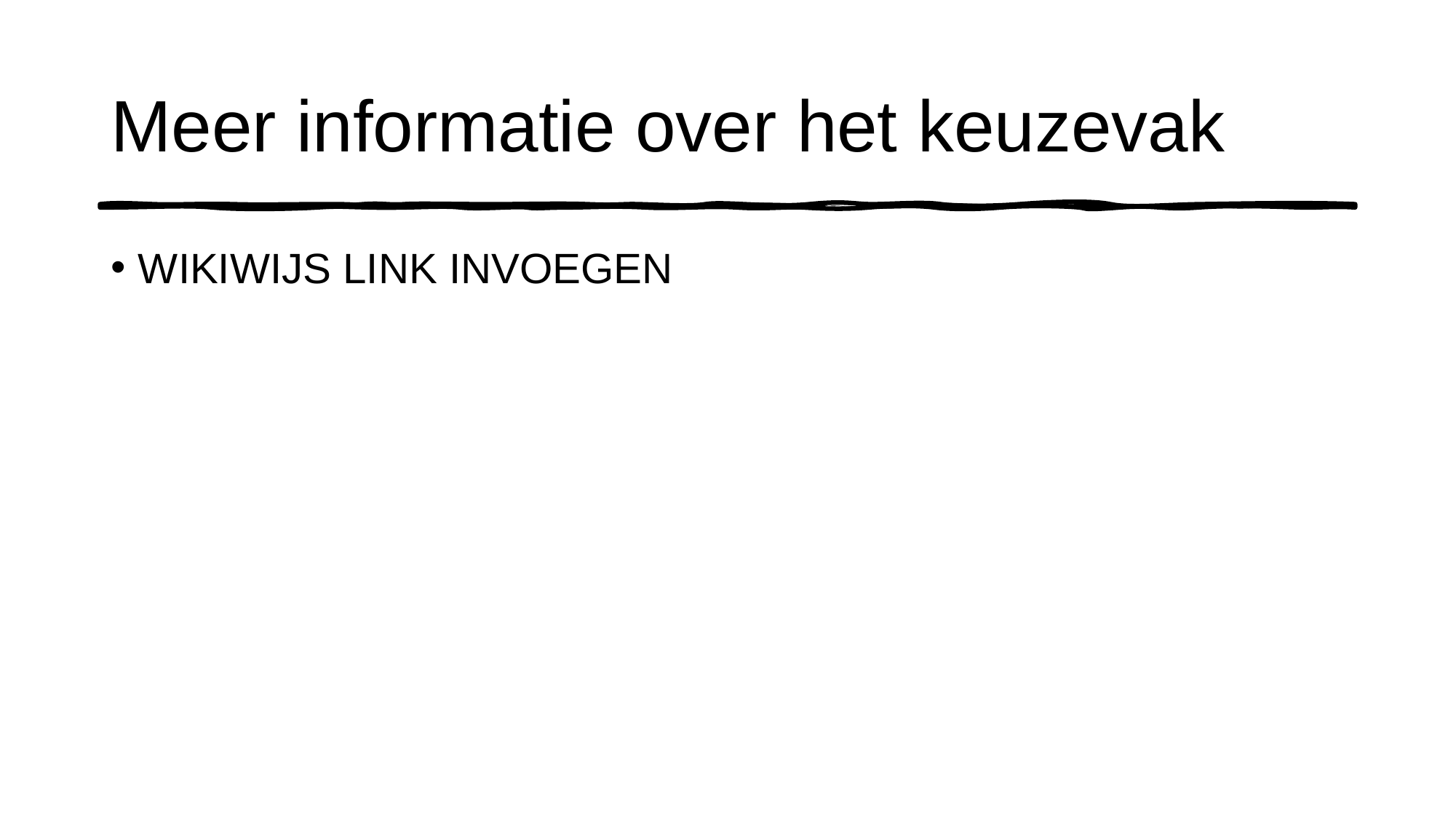

# Meer informatie over het keuzevak
WIKIWIJS LINK INVOEGEN